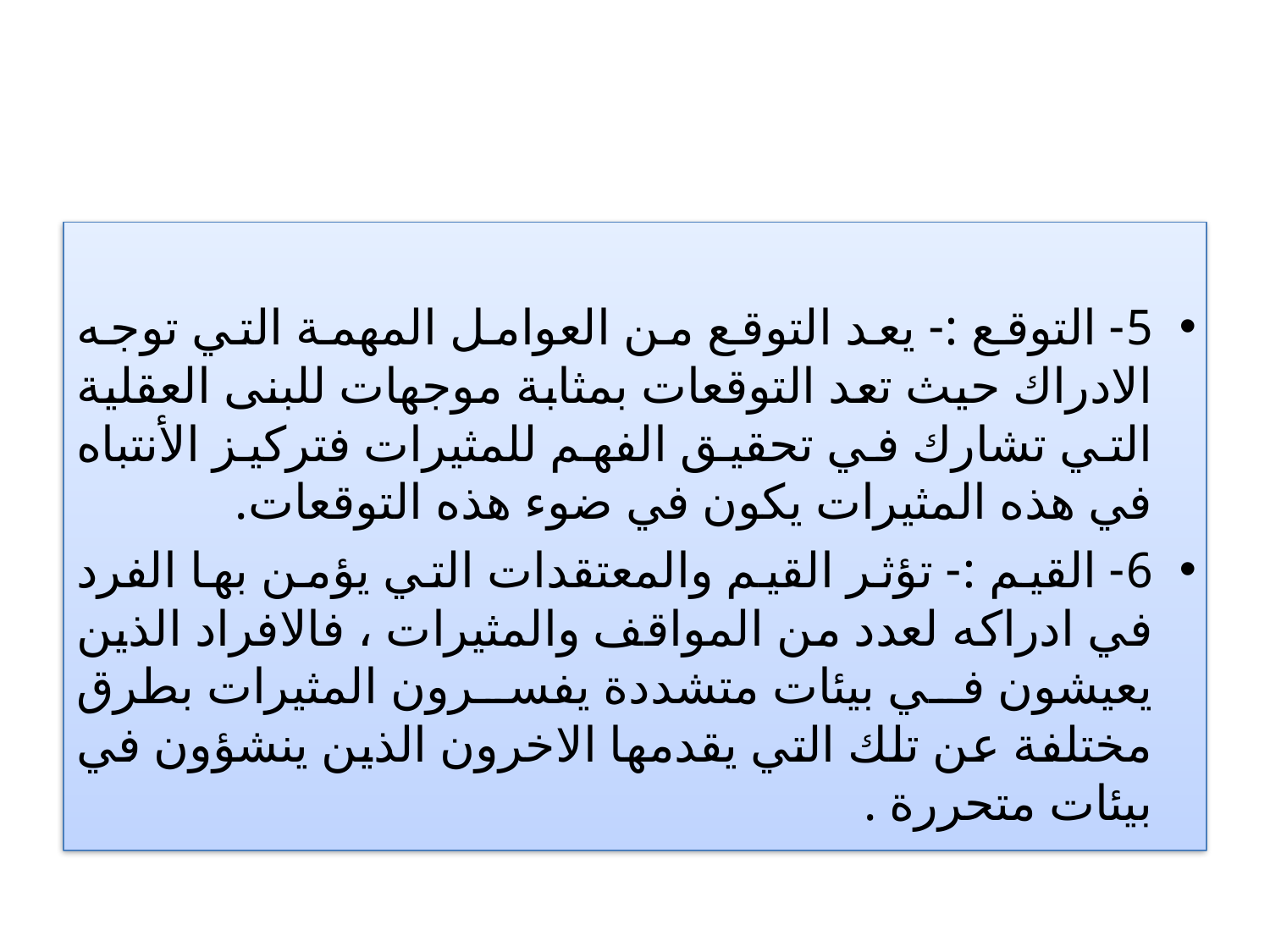

#

5- التوقع :- يعد التوقع من العوامل المهمة التي توجه الادراك حيث تعد التوقعات بمثابة موجهات للبنى العقلية التي تشارك في تحقيق الفهم للمثيرات فتركيز الأنتباه في هذه المثيرات يكون في ضوء هذه التوقعات.
6- القيم :- تؤثر القيم والمعتقدات التي يؤمن بها الفرد في ادراكه لعدد من المواقف والمثيرات ، فالافراد الذين يعيشون في بيئات متشددة يفسرون المثيرات بطرق مختلفة عن تلك التي يقدمها الاخرون الذين ينشؤون في بيئات متحررة .